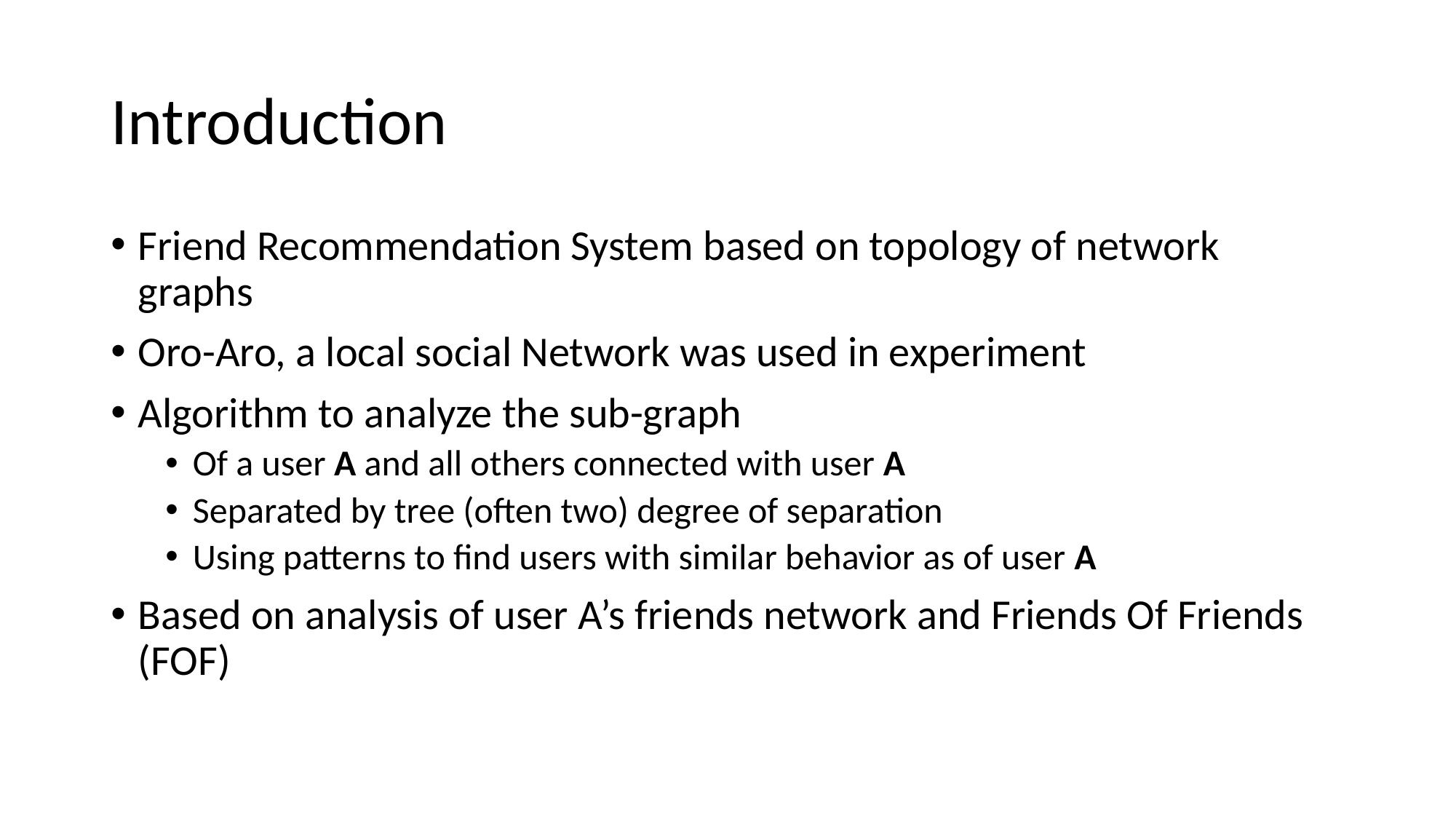

# Introduction
Friend Recommendation System based on topology of network graphs
Oro-Aro, a local social Network was used in experiment
Algorithm to analyze the sub-graph
Of a user A and all others connected with user A
Separated by tree (often two) degree of separation
Using patterns to find users with similar behavior as of user A
Based on analysis of user A’s friends network and Friends Of Friends (FOF)